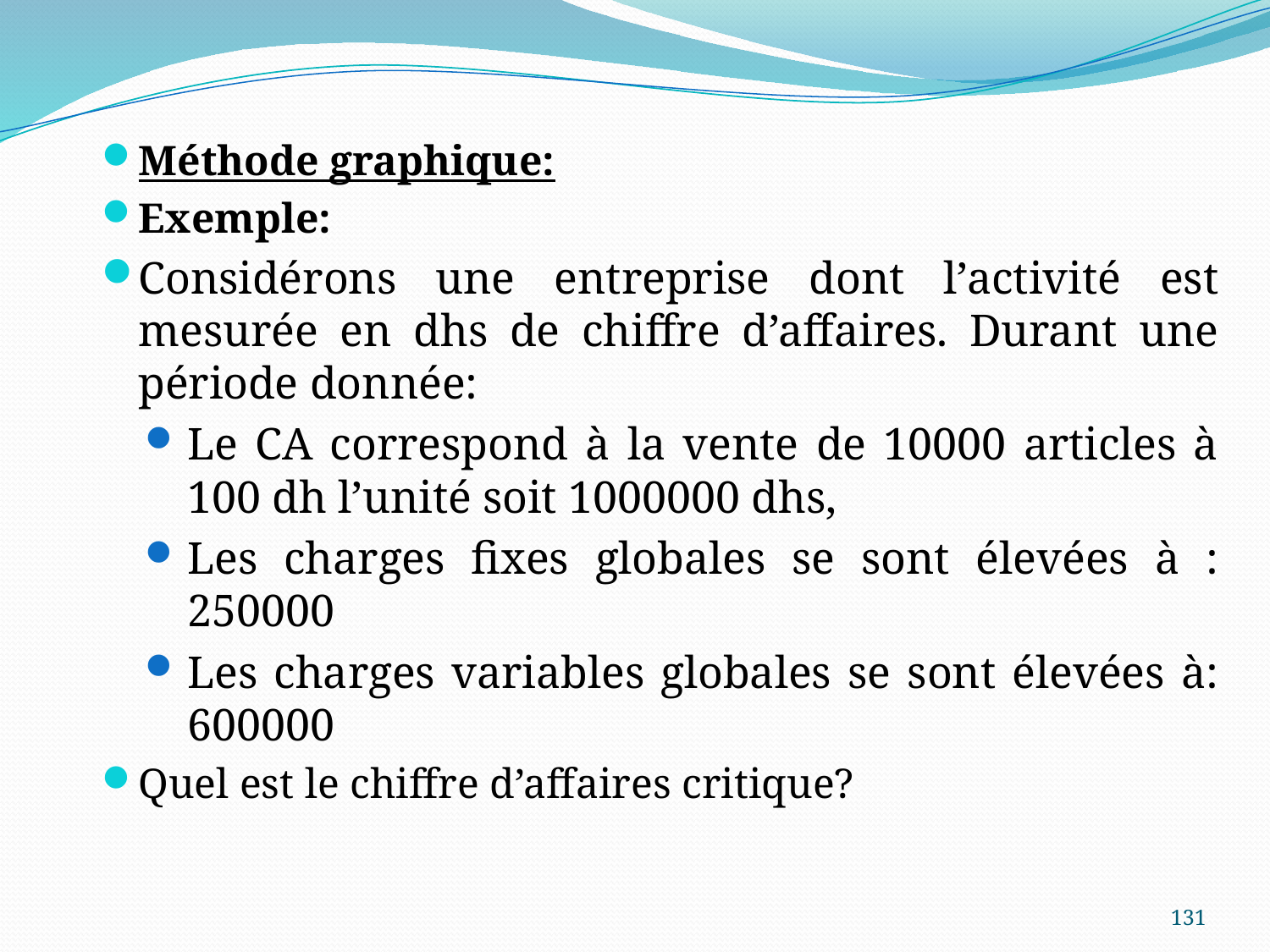

Méthode graphique:
Exemple:
Considérons une entreprise dont l’activité est mesurée en dhs de chiffre d’affaires. Durant une période donnée:
Le CA correspond à la vente de 10000 articles à 100 dh l’unité soit 1000000 dhs,
Les charges fixes globales se sont élevées à : 250000
Les charges variables globales se sont élevées à: 600000
Quel est le chiffre d’affaires critique?

131